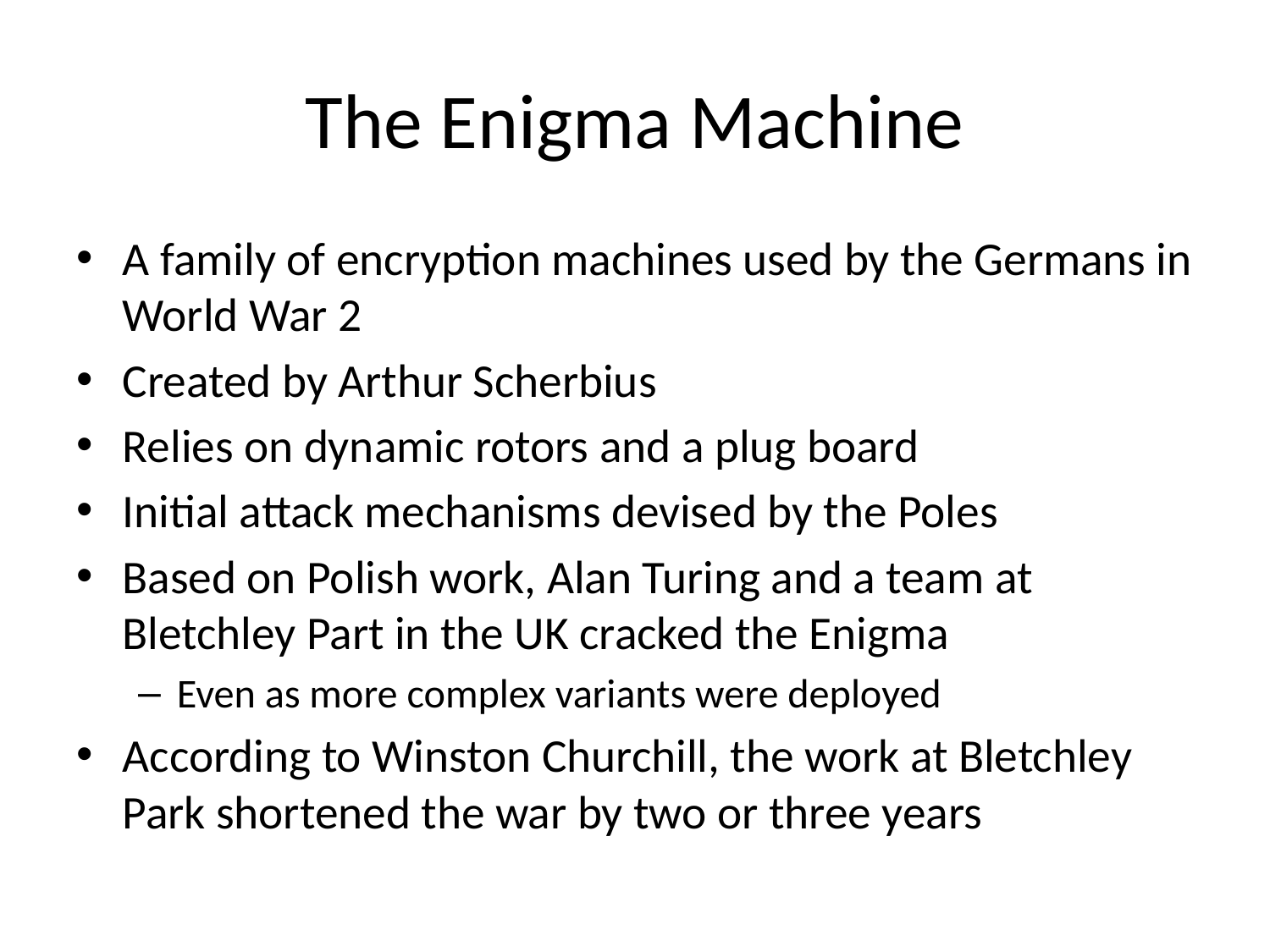

# The Enigma Machine
A family of encryption machines used by the Germans in World War 2
Created by Arthur Scherbius
Relies on dynamic rotors and a plug board
Initial attack mechanisms devised by the Poles
Based on Polish work, Alan Turing and a team at Bletchley Part in the UK cracked the Enigma
Even as more complex variants were deployed
According to Winston Churchill, the work at Bletchley Park shortened the war by two or three years